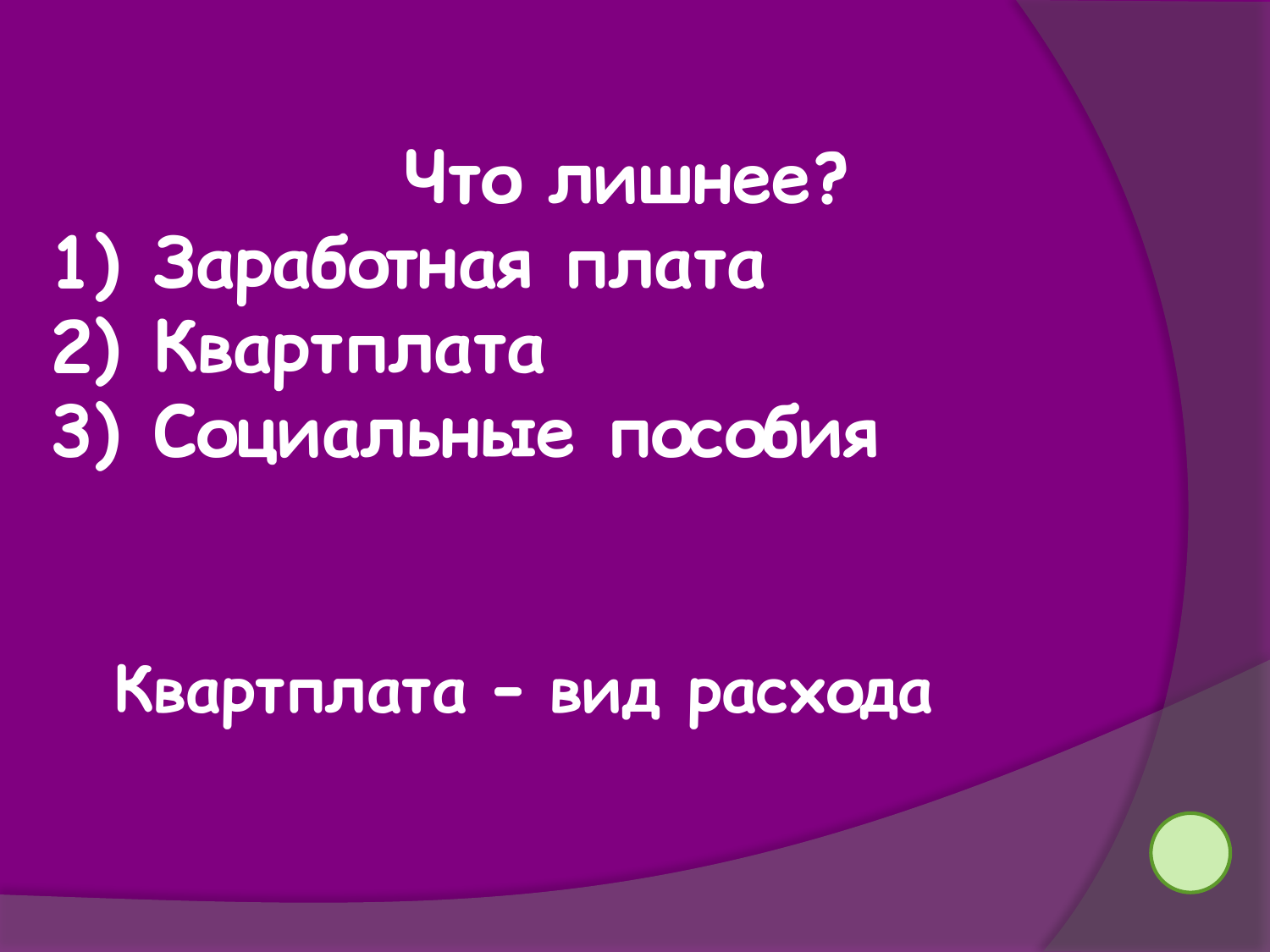

Что лишнее?
Заработная плата
Квартплата
Социальные пособия
Квартплата – вид расхода